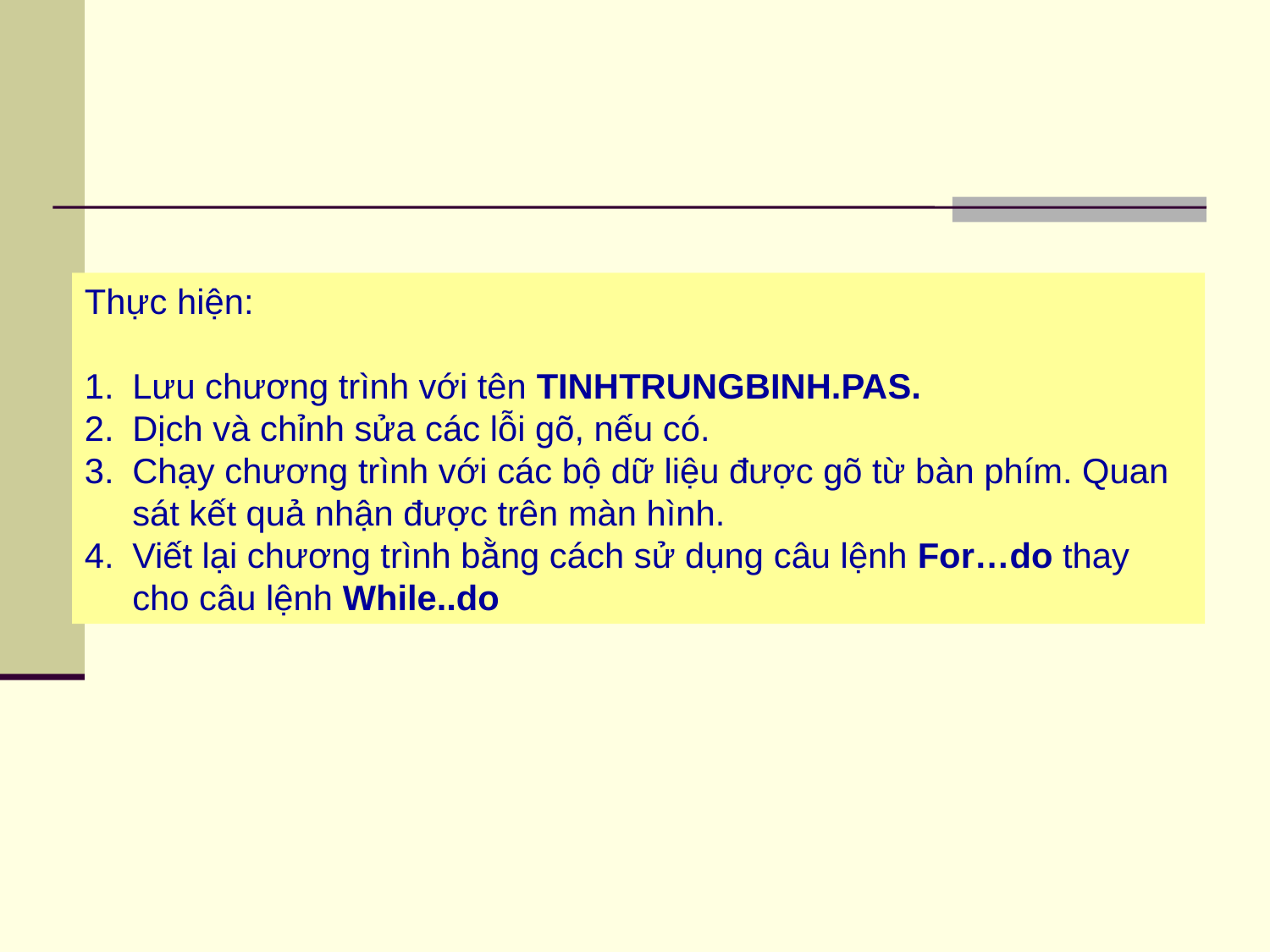

Thực hiện:

Lưu chương trình với tên TINHTRUNGBINH.PAS.
Dịch và chỉnh sửa các lỗi gõ, nếu có.
Chạy chương trình với các bộ dữ liệu được gõ từ bàn phím. Quan sát kết quả nhận được trên màn hình.
Viết lại chương trình bằng cách sử dụng câu lệnh For…do thay cho câu lệnh While..do